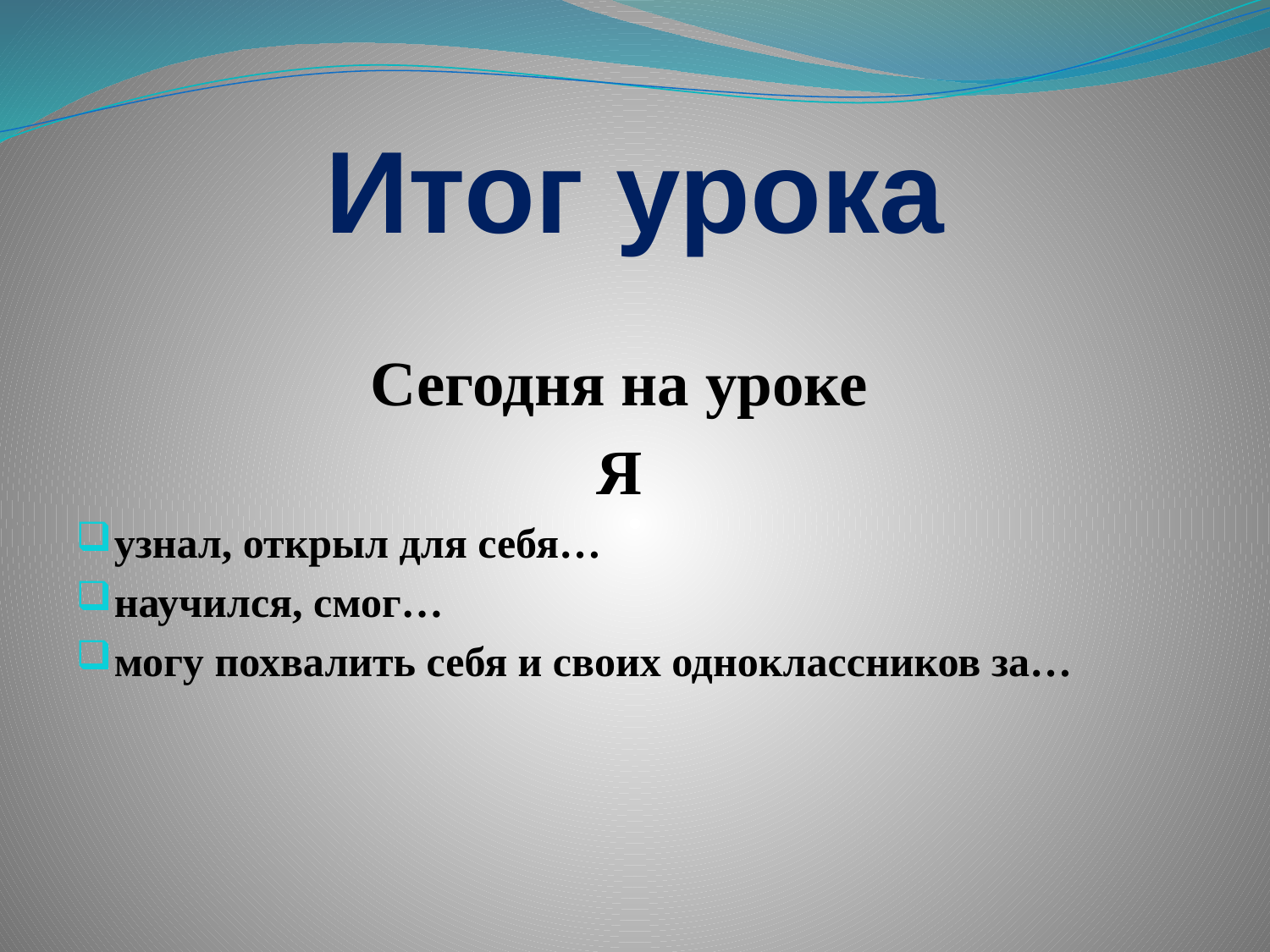

# Итог урока

Сегодня на уроке
Я
узнал, открыл для себя…
научился, смог…
могу похвалить себя и своих одноклассников за…